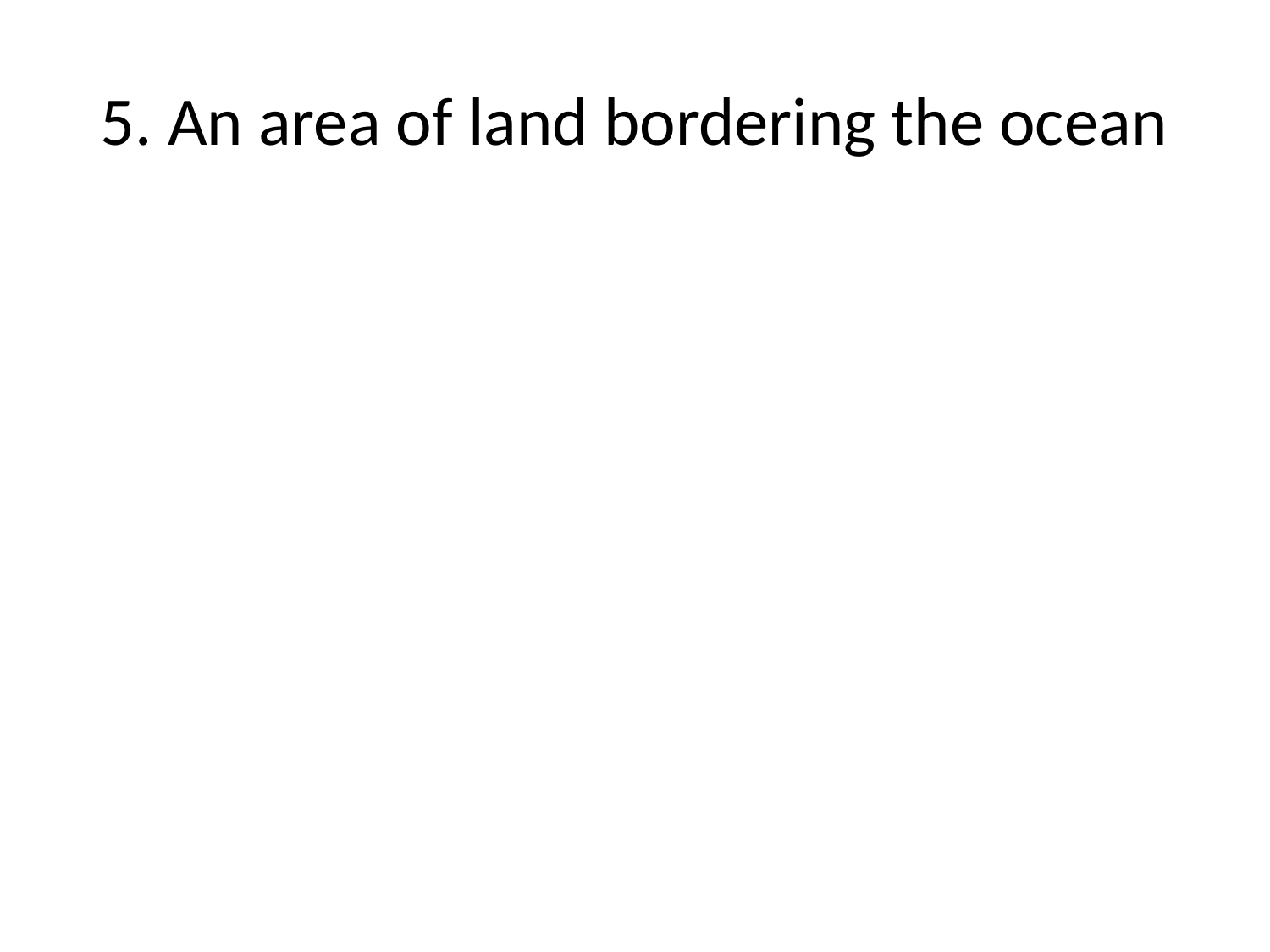

# 5. An area of land bordering the ocean